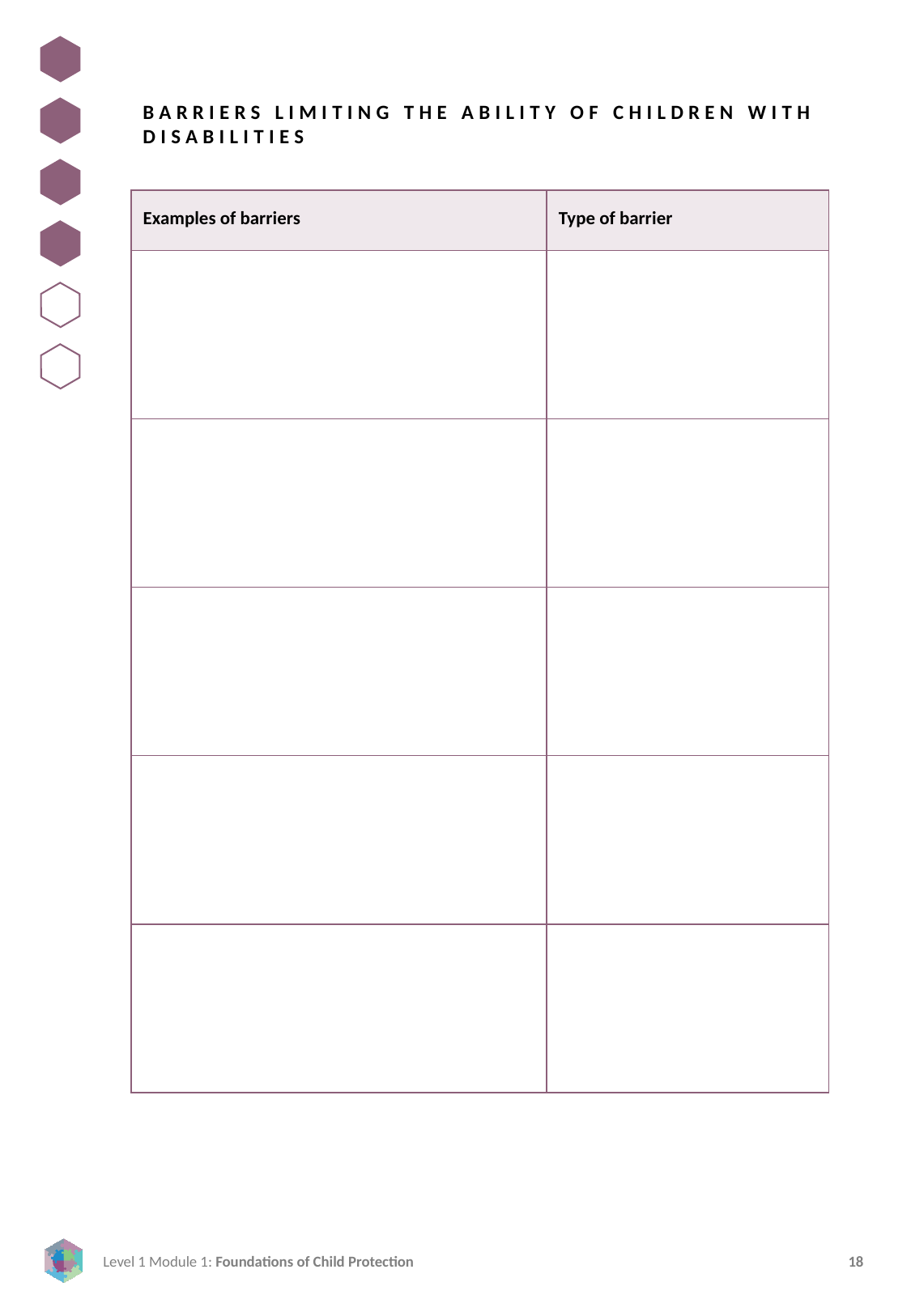

BARRIERS LIMITING THE ABILITY OF CHILDREN WITH DISABILITIES

| Examples of barriers | Type of barrier |
| --- | --- |
|  |  |
|  |  |
|  |  |
|  |  |
|  |  |